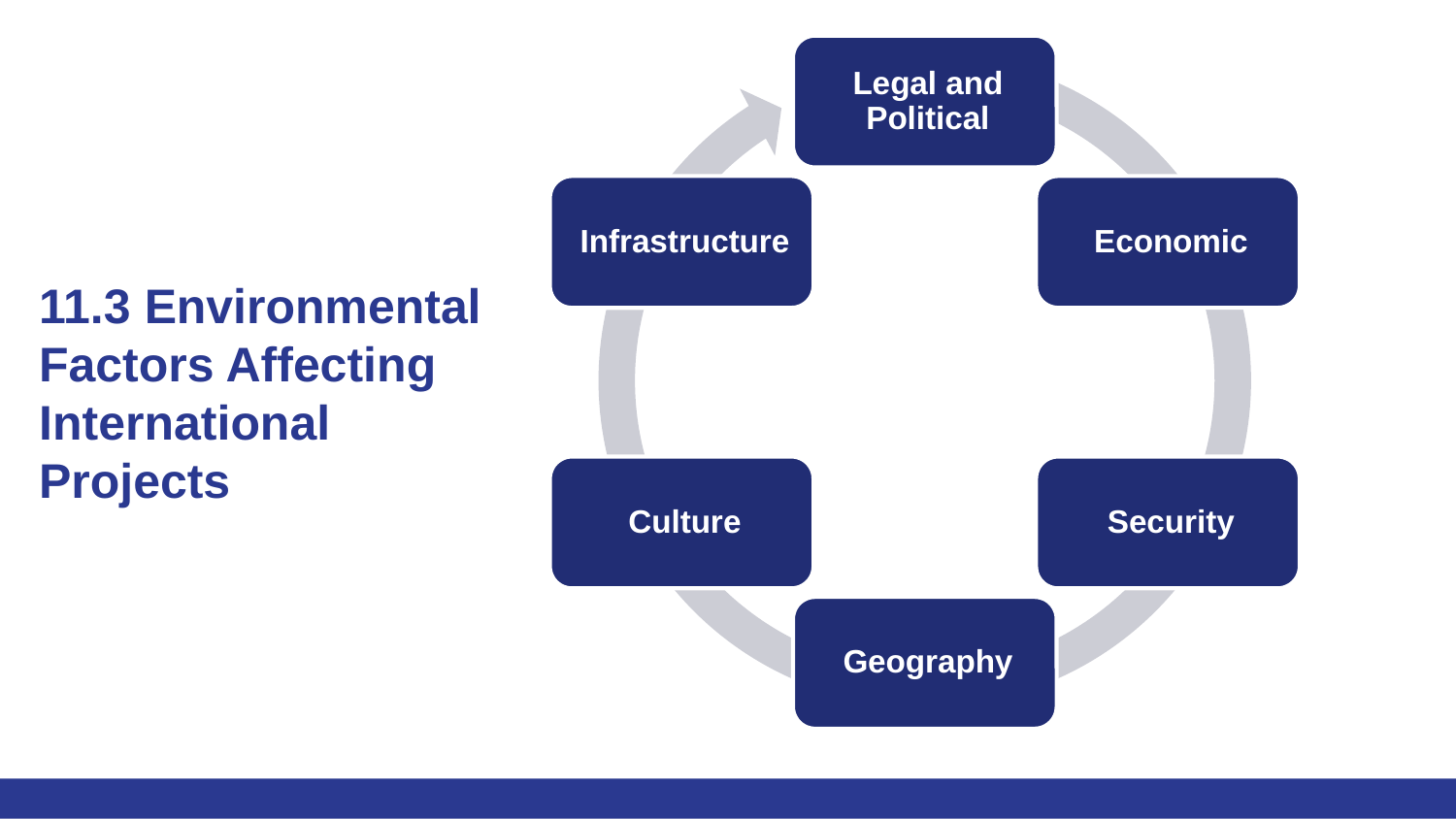

Legal and Political
Economic
Security
Geography
Culture
Infrastructure
# 11.3 Environmental Factors Affecting International Projects